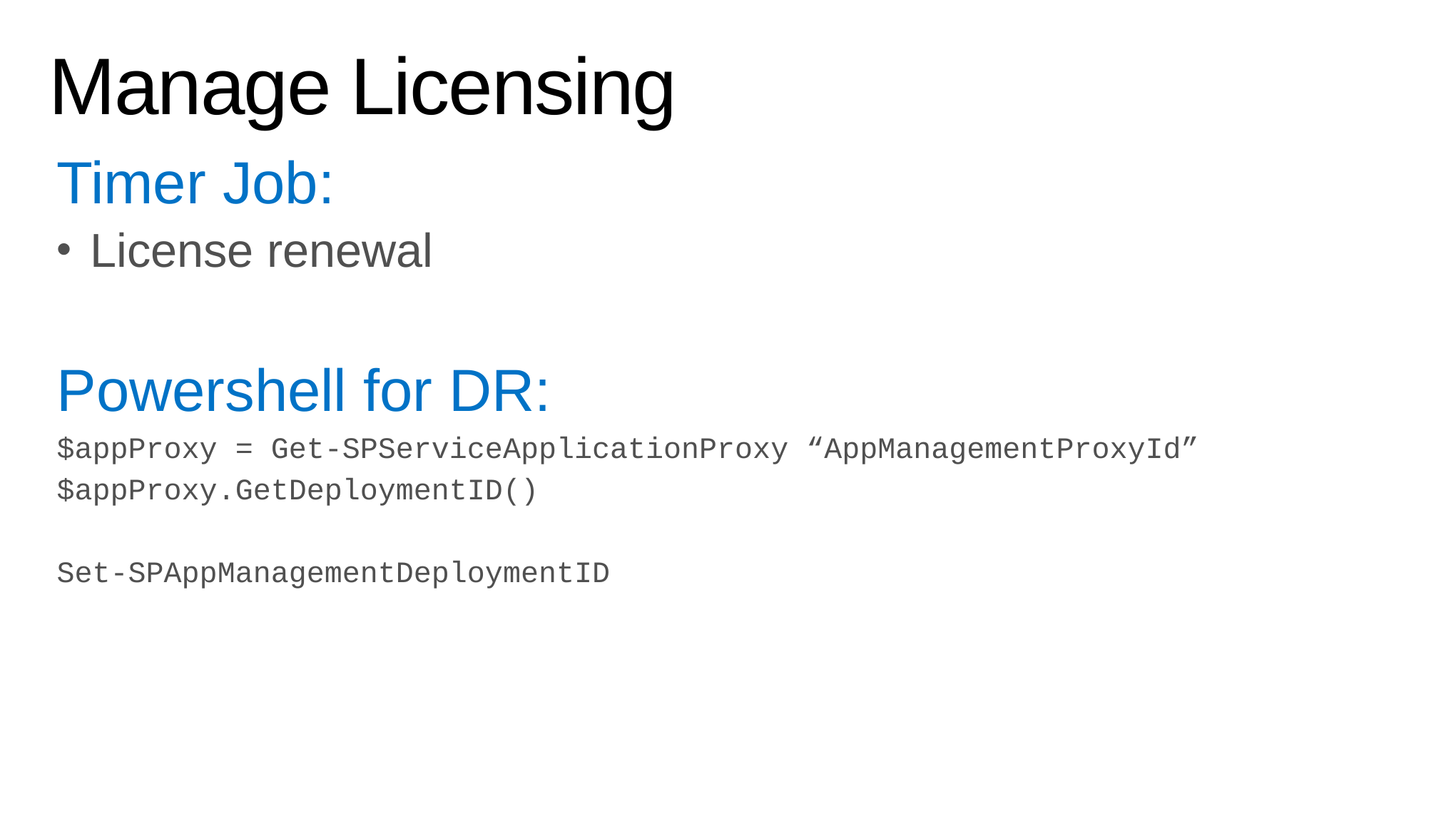

# Manage Licensing
Timer Job:
License renewal

Powershell for DR:
$appProxy = Get-SPServiceApplicationProxy “AppManagementProxyId”
$appProxy.GetDeploymentID()

Set-SPAppManagementDeploymentID